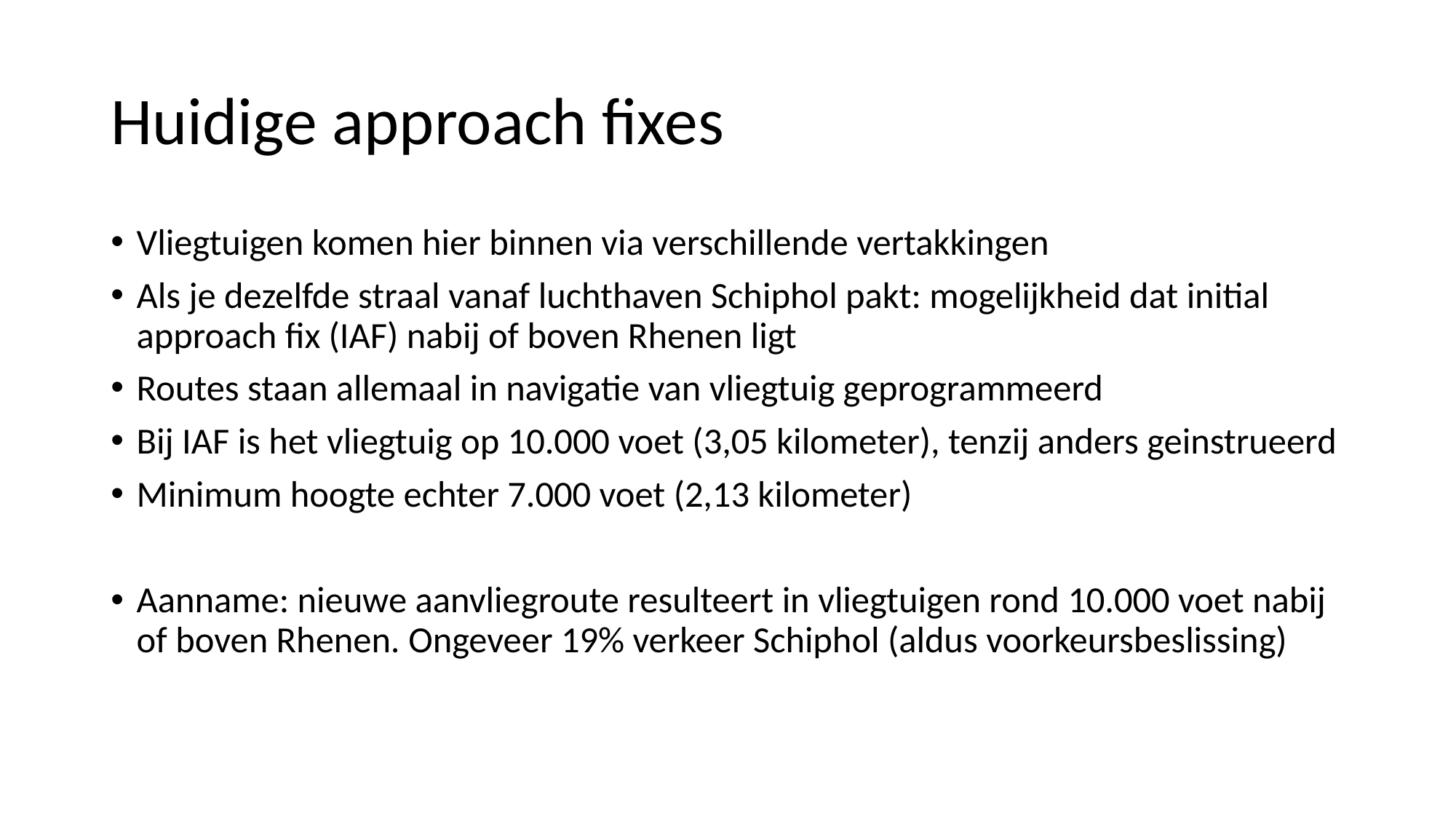

# Huidige approach fixes
Vliegtuigen komen hier binnen via verschillende vertakkingen
Als je dezelfde straal vanaf luchthaven Schiphol pakt: mogelijkheid dat initial approach fix (IAF) nabij of boven Rhenen ligt
Routes staan allemaal in navigatie van vliegtuig geprogrammeerd
Bij IAF is het vliegtuig op 10.000 voet (3,05 kilometer), tenzij anders geinstrueerd
Minimum hoogte echter 7.000 voet (2,13 kilometer)

Aanname: nieuwe aanvliegroute resulteert in vliegtuigen rond 10.000 voet nabij of boven Rhenen. Ongeveer 19% verkeer Schiphol (aldus voorkeursbeslissing)